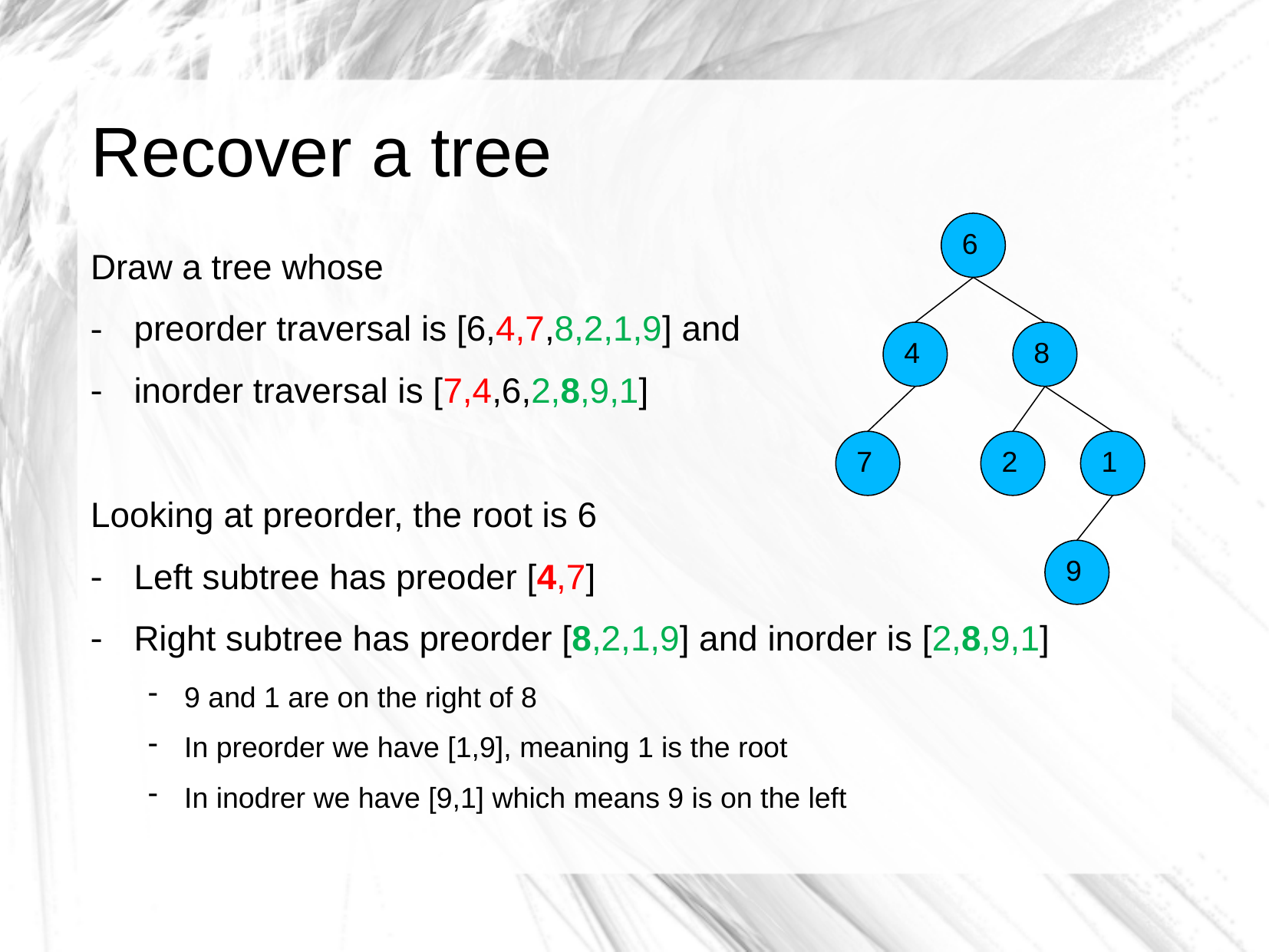

# Recover a tree
6
Draw a tree whose
preorder traversal is [6,4,7,8,2,1,9] and
inorder traversal is [7,4,6,2,8,9,1]

Looking at preorder, the root is 6
Left subtree has preoder [4,7]
Right subtree has preorder [8,2,1,9] and inorder is [2,8,9,1]
9 and 1 are on the right of 8
In preorder we have [1,9], meaning 1 is the root
In inodrer we have [9,1] which means 9 is on the left

4
8
7
2
1
9